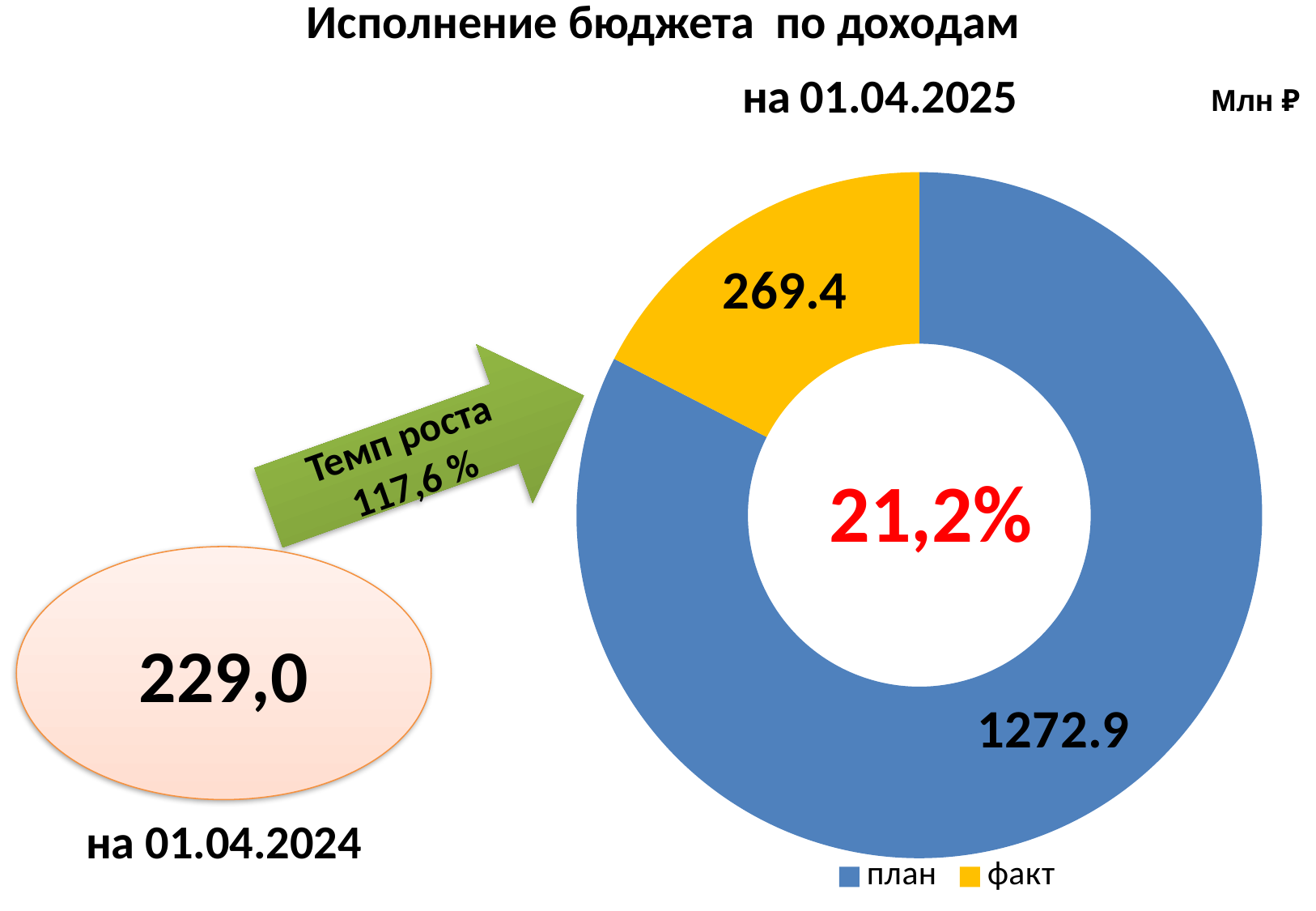

# Исполнение бюджета  по доходам

### Chart

| Category | Столбец1 |
|---|---|
| план | 1272.9 |
| факт | 269.4 |
Темп роста 117,6 %
21,2%

229,0
на 01.04.2024